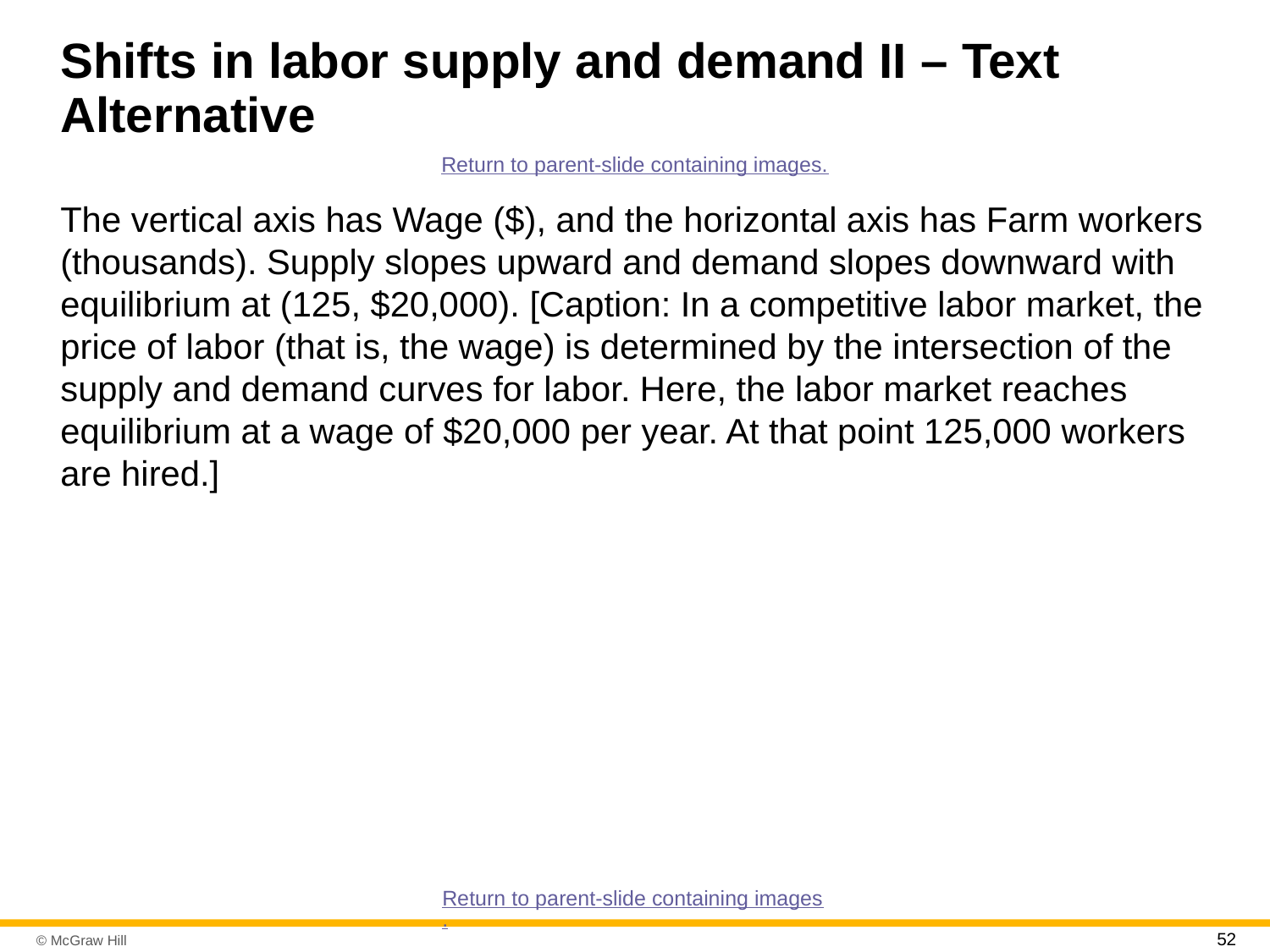

# Shifts in labor supply and demand II – Text Alternative
Return to parent-slide containing images.
The vertical axis has Wage ($), and the horizontal axis has Farm workers (thousands). Supply slopes upward and demand slopes downward with equilibrium at (125, $20,000). [Caption: In a competitive labor market, the price of labor (that is, the wage) is determined by the intersection of the supply and demand curves for labor. Here, the labor market reaches equilibrium at a wage of $20,000 per year. At that point 125,000 workers are hired.]
Return to parent-slide containing images.